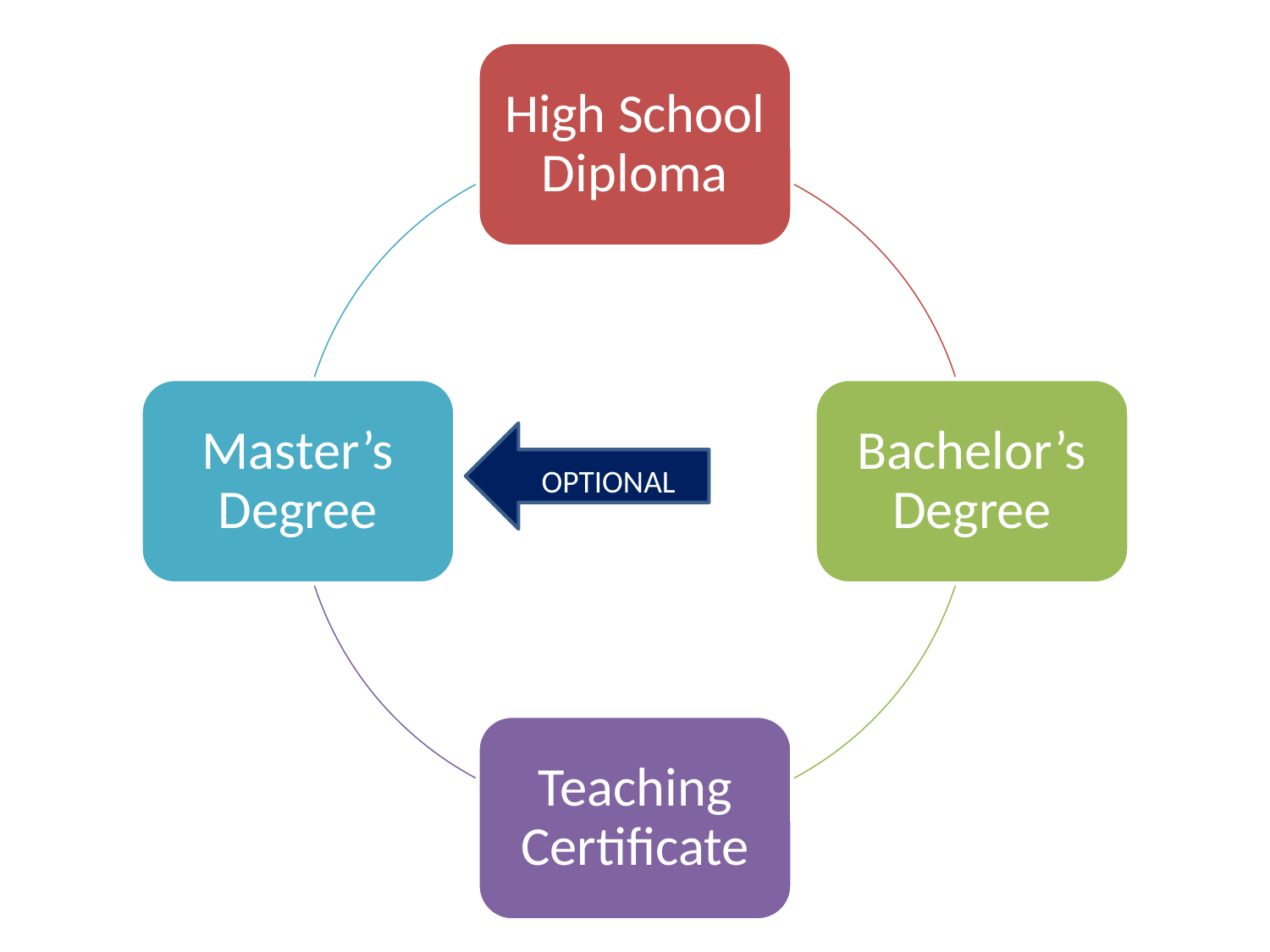

High School Diploma
Bachelor’s Degree
Teaching Certificate
Master’s Degree

OPTIONAL